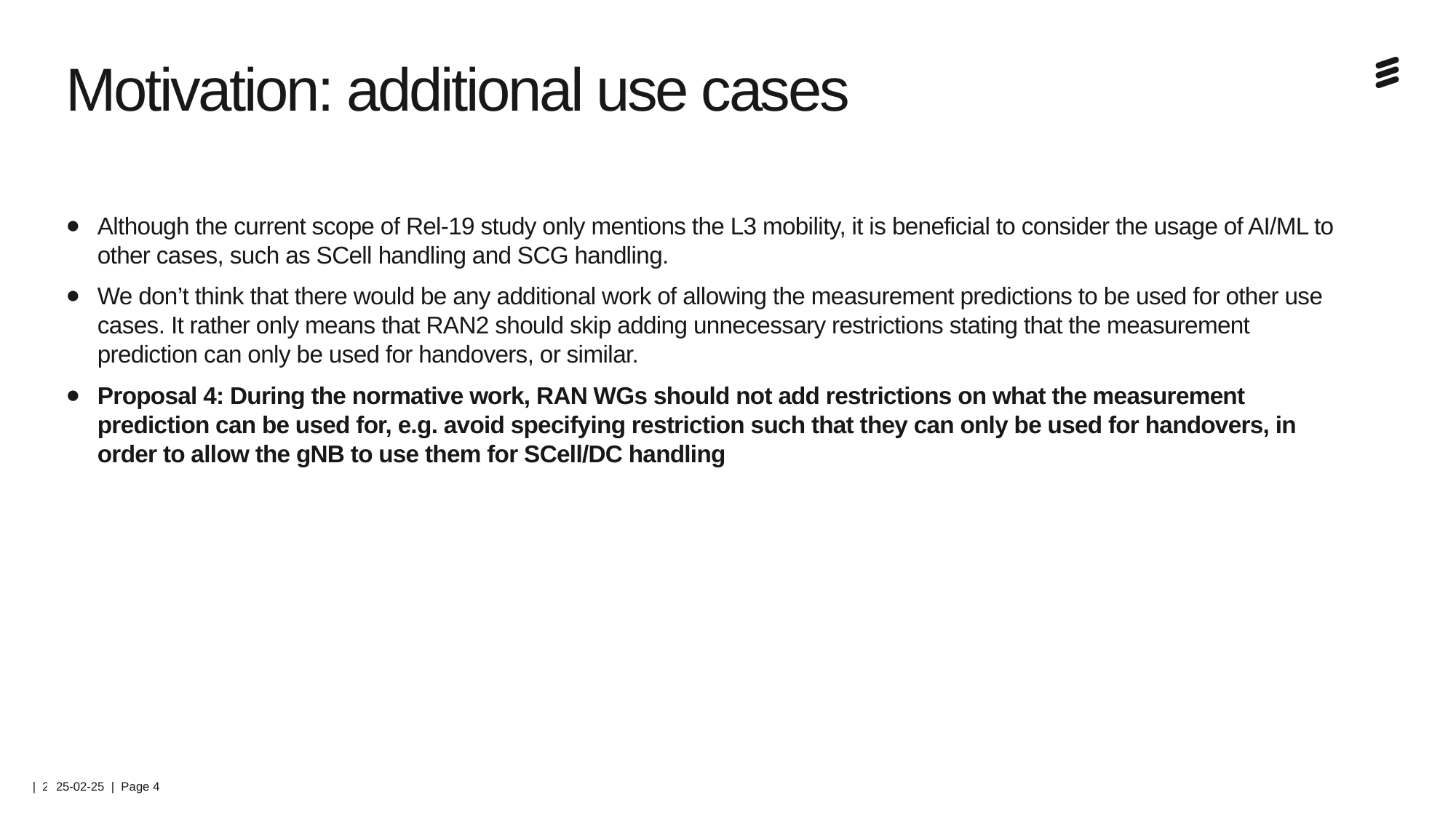

# Motivation: additional use cases
Although the current scope of Rel-19 study only mentions the L3 mobility, it is beneficial to consider the usage of AI/ML to other cases, such as SCell handling and SCG handling.
We don’t think that there would be any additional work of allowing the measurement predictions to be used for other use cases. It rather only means that RAN2 should skip adding unnecessary restrictions stating that the measurement prediction can only be used for handovers, or similar.
Proposal 4: During the normative work, RAN WGs should not add restrictions on what the measurement prediction can be used for, e.g. avoid specifying restriction such that they can only be used for handovers, in order to allow the gNB to use them for SCell/DC handling